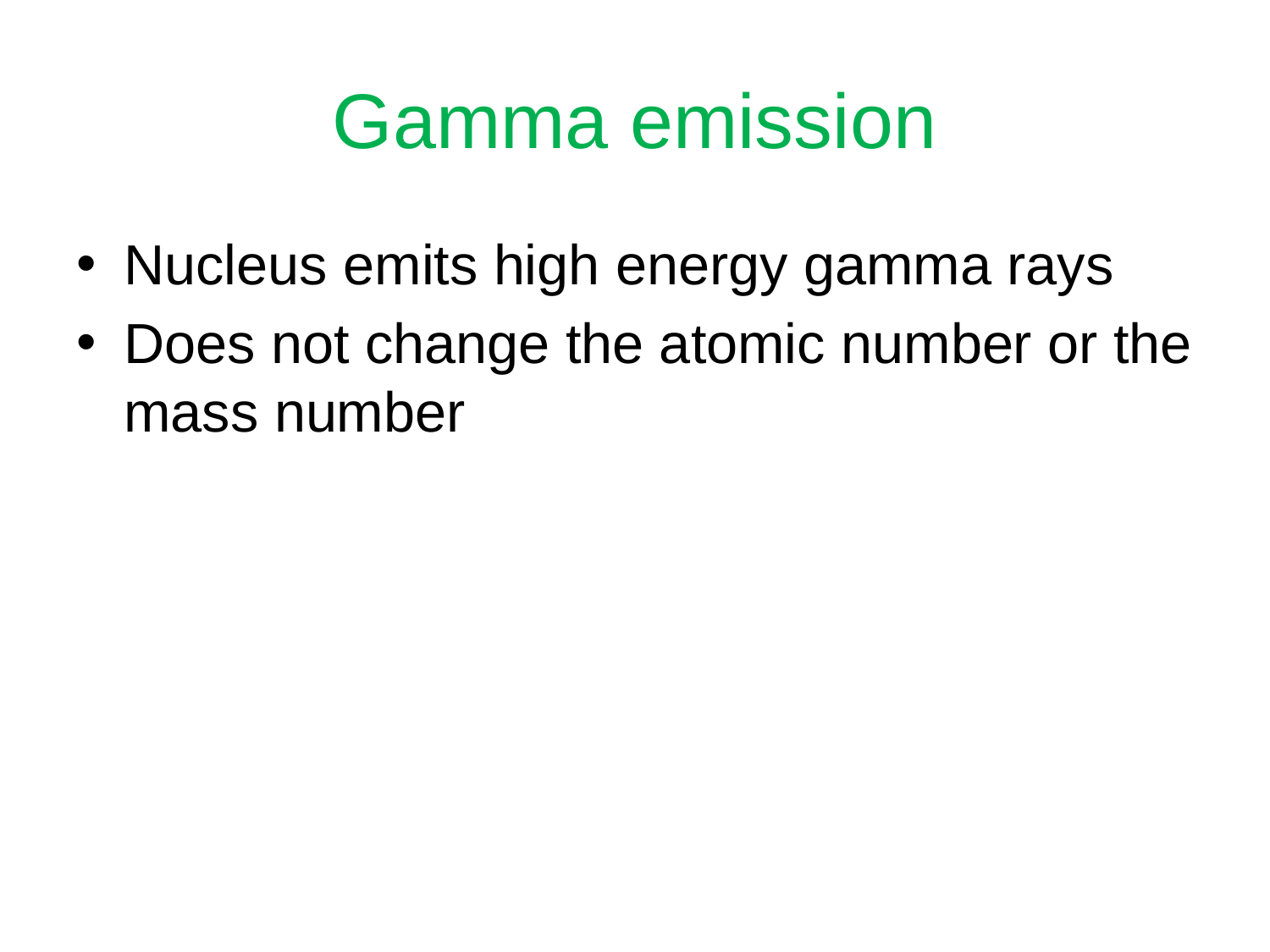

# Gamma emission
Nucleus emits high energy gamma rays
Does not change the atomic number or the mass number